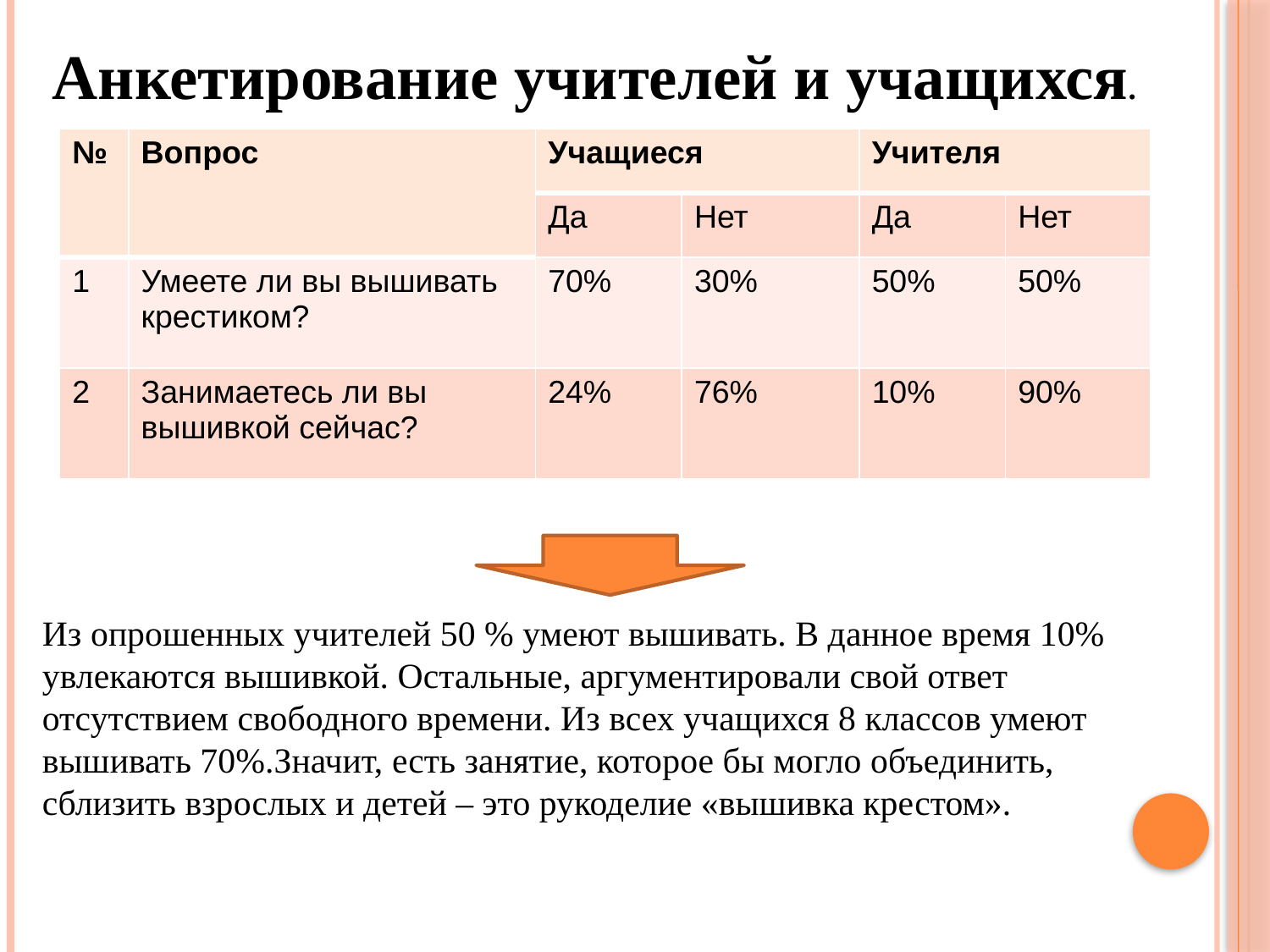

Анкетирование учителей и учащихся.
| № | Вопрос | Учащиеся |  | Учителя |  |
| --- | --- | --- | --- | --- | --- |
|  |  | Да | Нет | Да | Нет |
| 1 | Умеете ли вы вышивать крестиком? | 70% | 30% | 50% | 50% |
| 2 | Занимаетесь ли вы вышивкой сейчас? | 24% | 76% | 10% | 90% |

Из опрошенных учителей 50 % умеют вышивать. В данное время 10% увлекаются вышивкой. Остальные, аргументировали свой ответ отсутствием свободного времени. Из всех учащихся 8 классов умеют вышивать 70%.Значит, есть занятие, которое бы могло объединить, сблизить взрослых и детей – это рукоделие «вышивка крестом».